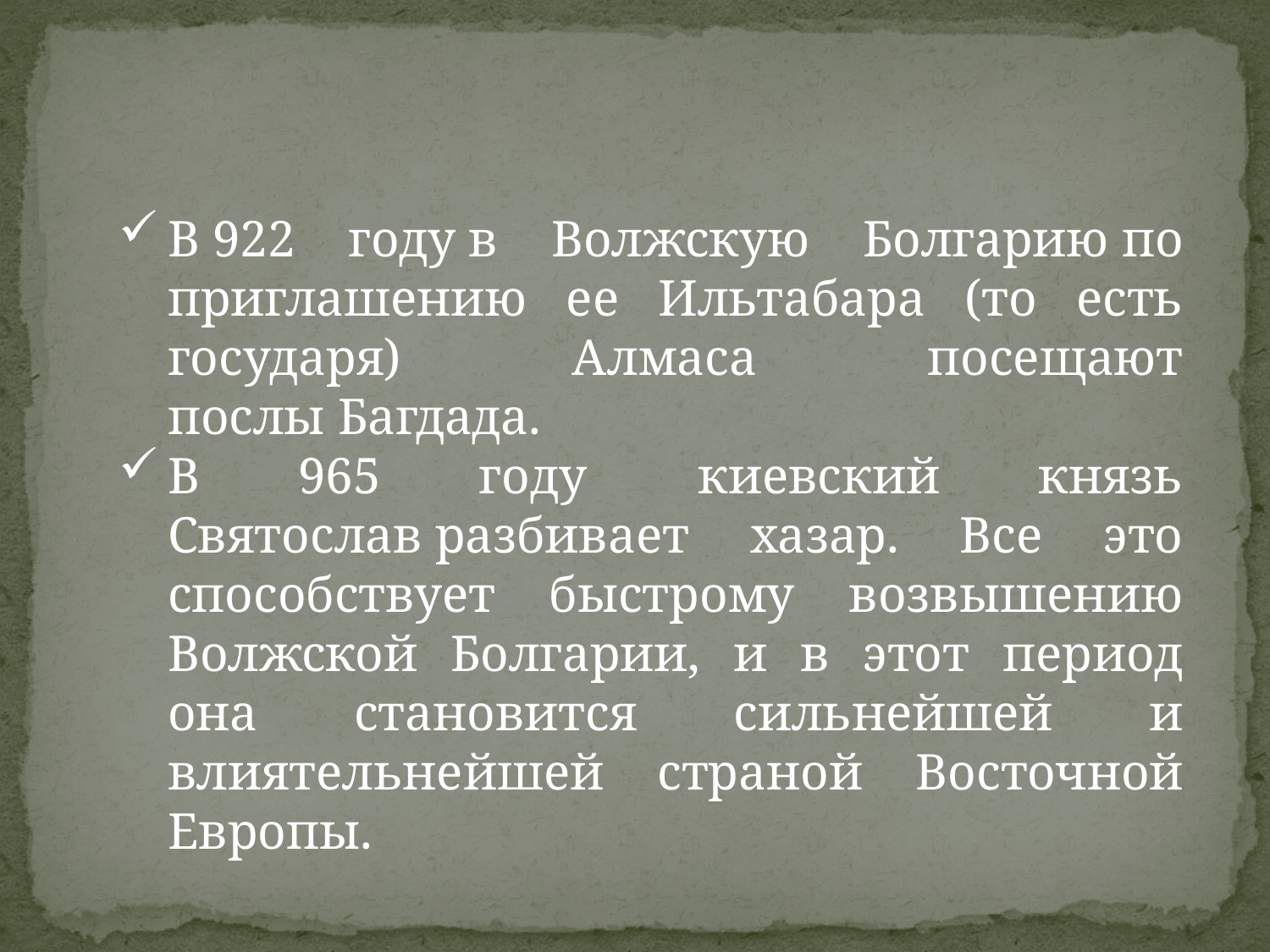

В 922 году в Волжскую Болгарию по приглашению ее Ильтабара (то есть государя) Алмаса посещают послы Багдада.
В 965 году  киевский князь Святослав разбивает хазар. Все это способствует быстрому возвышению Волжской Болгарии, и в этот период она становится сильнейшей и влиятельнейшей страной Восточной Европы.